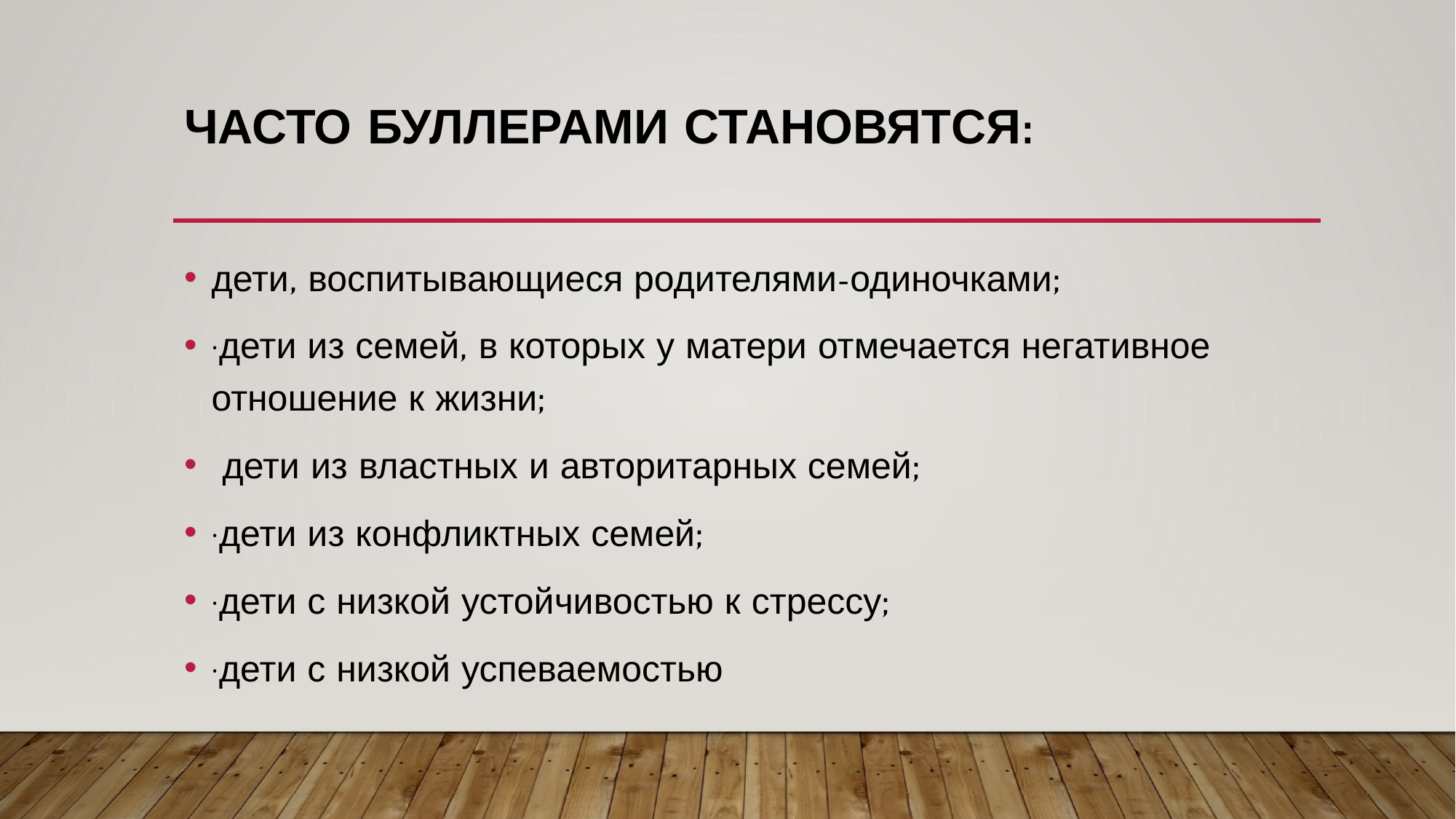

# Часто буллерами становятся:
дети, воспитывающиеся родителями-одиночками;
·дети из семей, в которых у матери отмечается негативное отношение к жизни;
 дети из властных и авторитарных семей;
·дети из конфликтных семей;
·дети с низкой устойчивостью к стрессу;
·дети с низкой успеваемостью